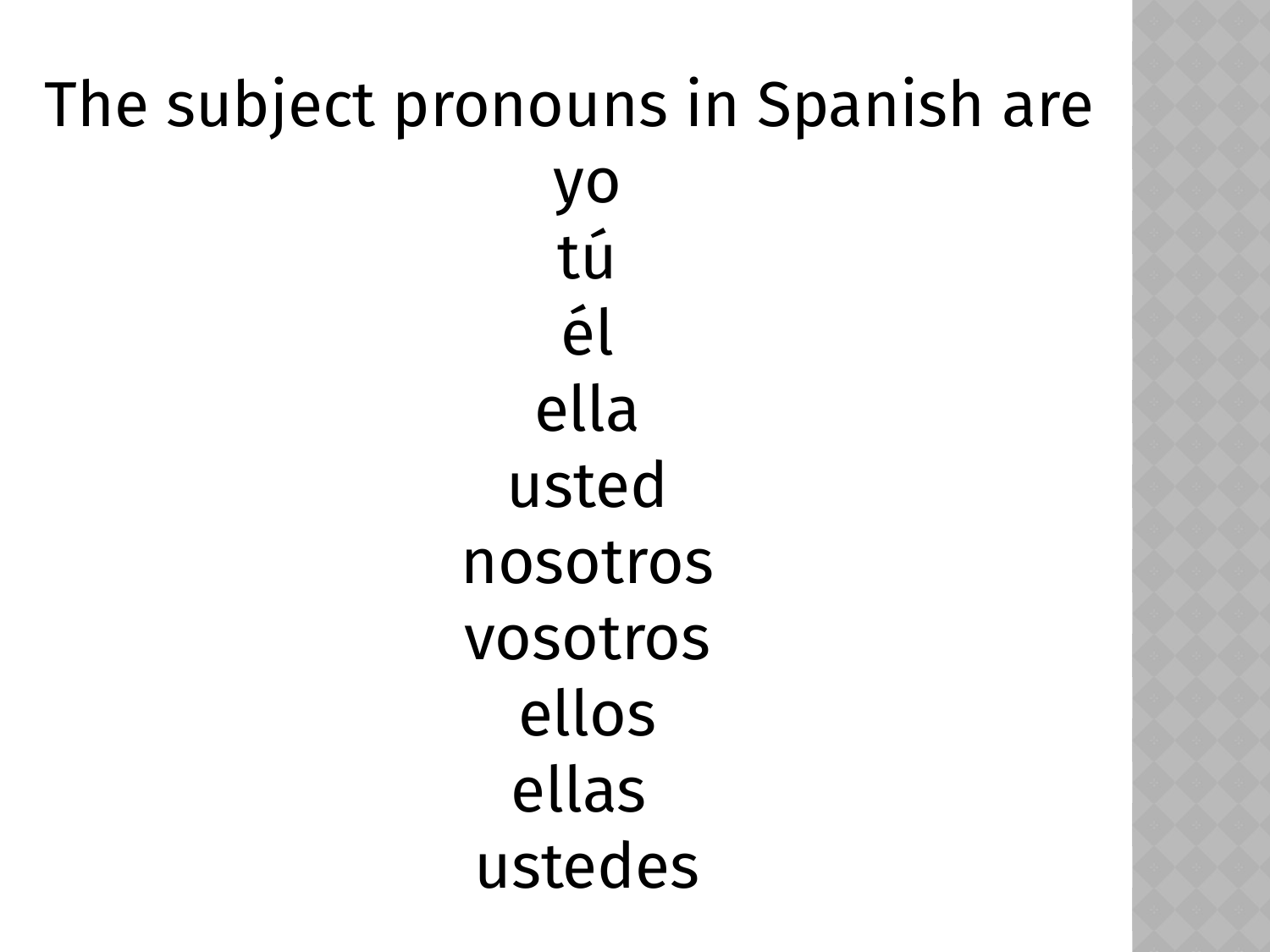

The subject pronouns in Spanish are
yo
tú
él
ella
usted
nosotros
vosotros
ellos
ellas
ustedes